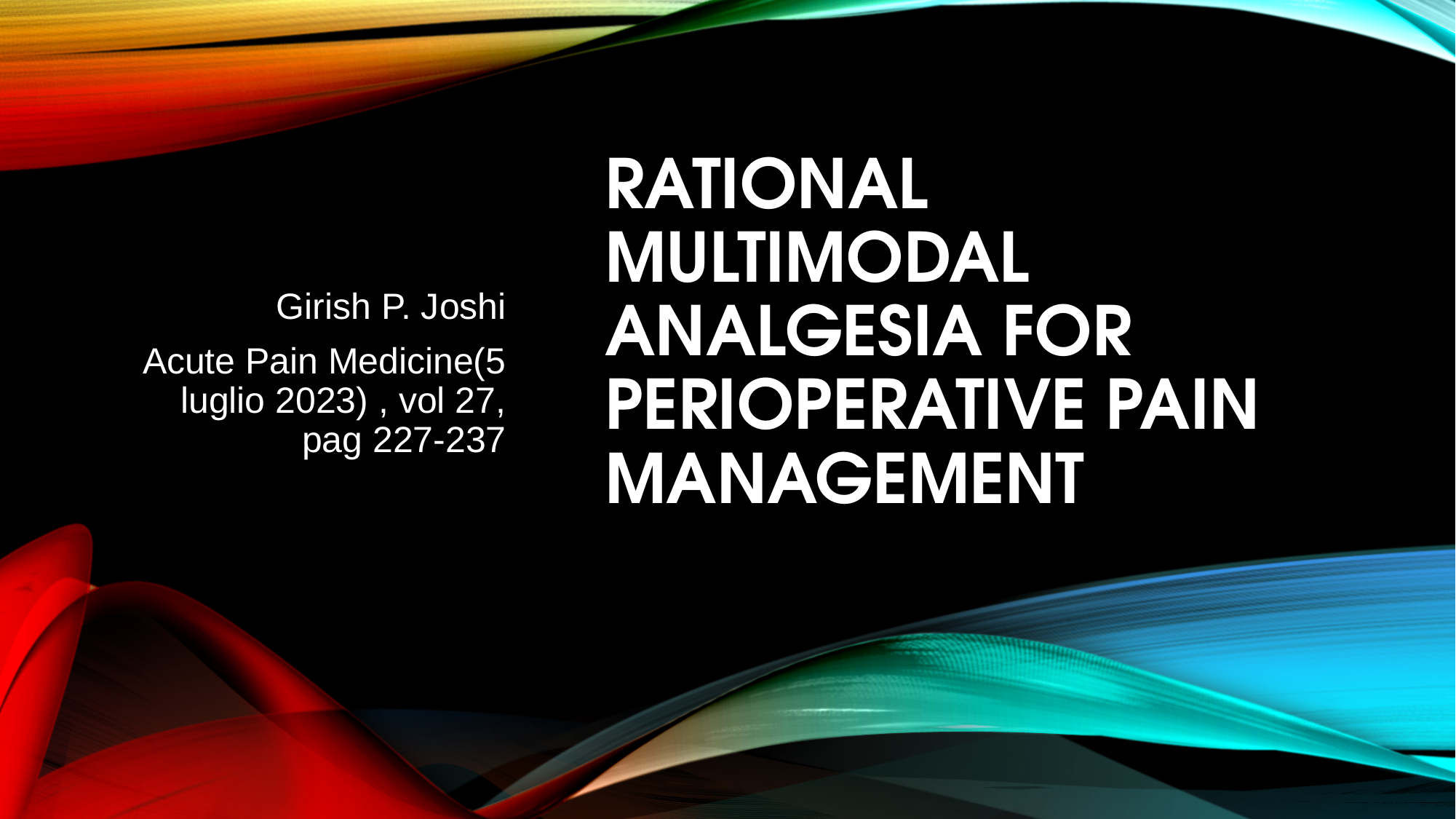

Girish P. Joshi
Acute Pain Medicine(5 luglio 2023) , vol 27, pag 227-237
# Rational Multimodal Analgesia for Perioperative Pain Management